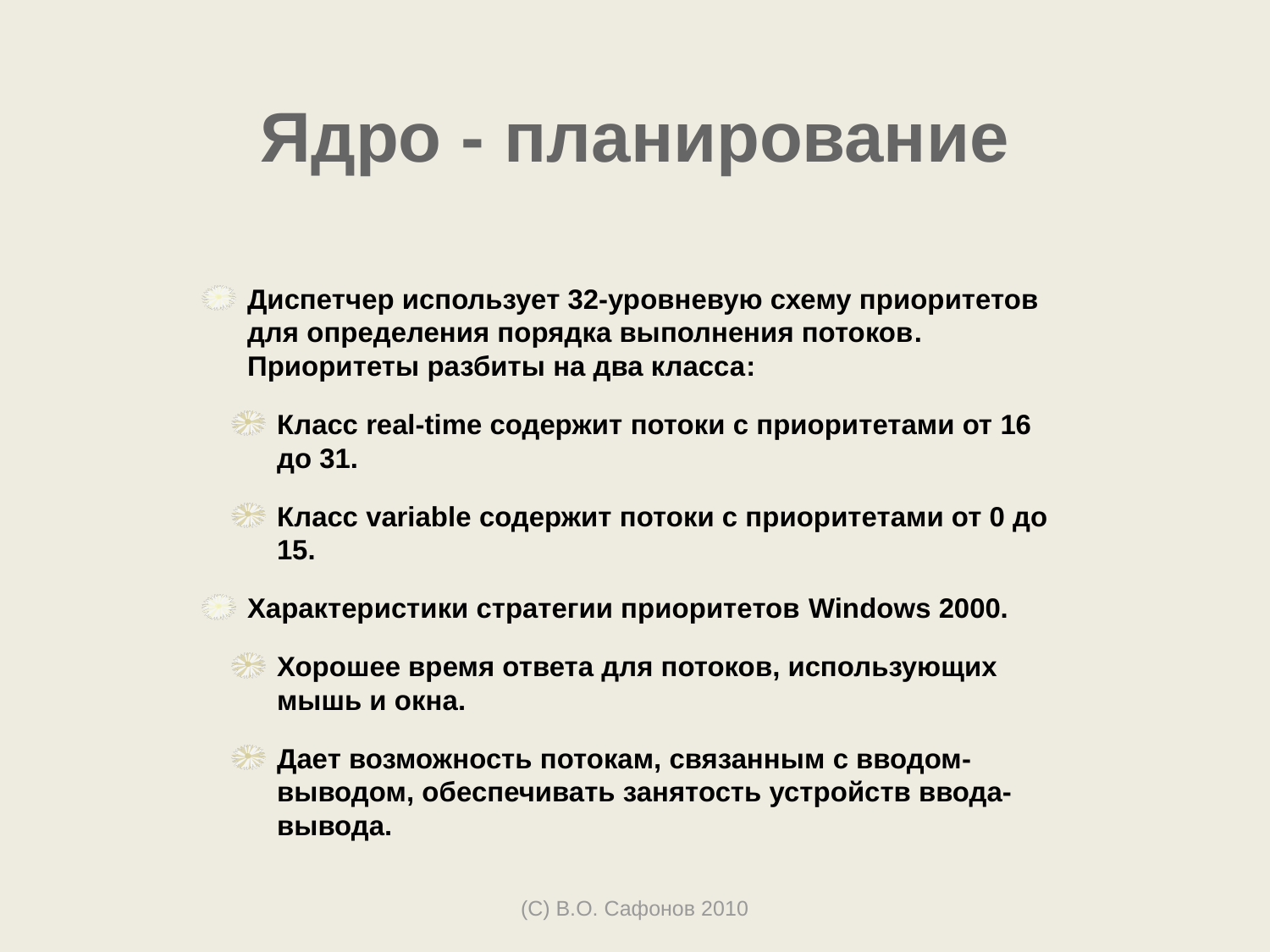

# Ядро - планирование
Диспетчер использует 32-уровневую схему приоритетов для определения порядка выполнения потоков.  Приоритеты разбиты на два класса:
Класс real-time содержит потоки с приоритетами от 16 до 31.
Класс variable содержит потоки с приоритетами от 0 до 15.
Характеристики стратегии приоритетов Windows 2000.
Хорошее время ответа для потоков, использующих мышь и окна.
Дает возможность потокам, связанным с вводом-выводом, обеспечивать занятость устройств ввода-вывода.
(С) В.О. Сафонов 2010